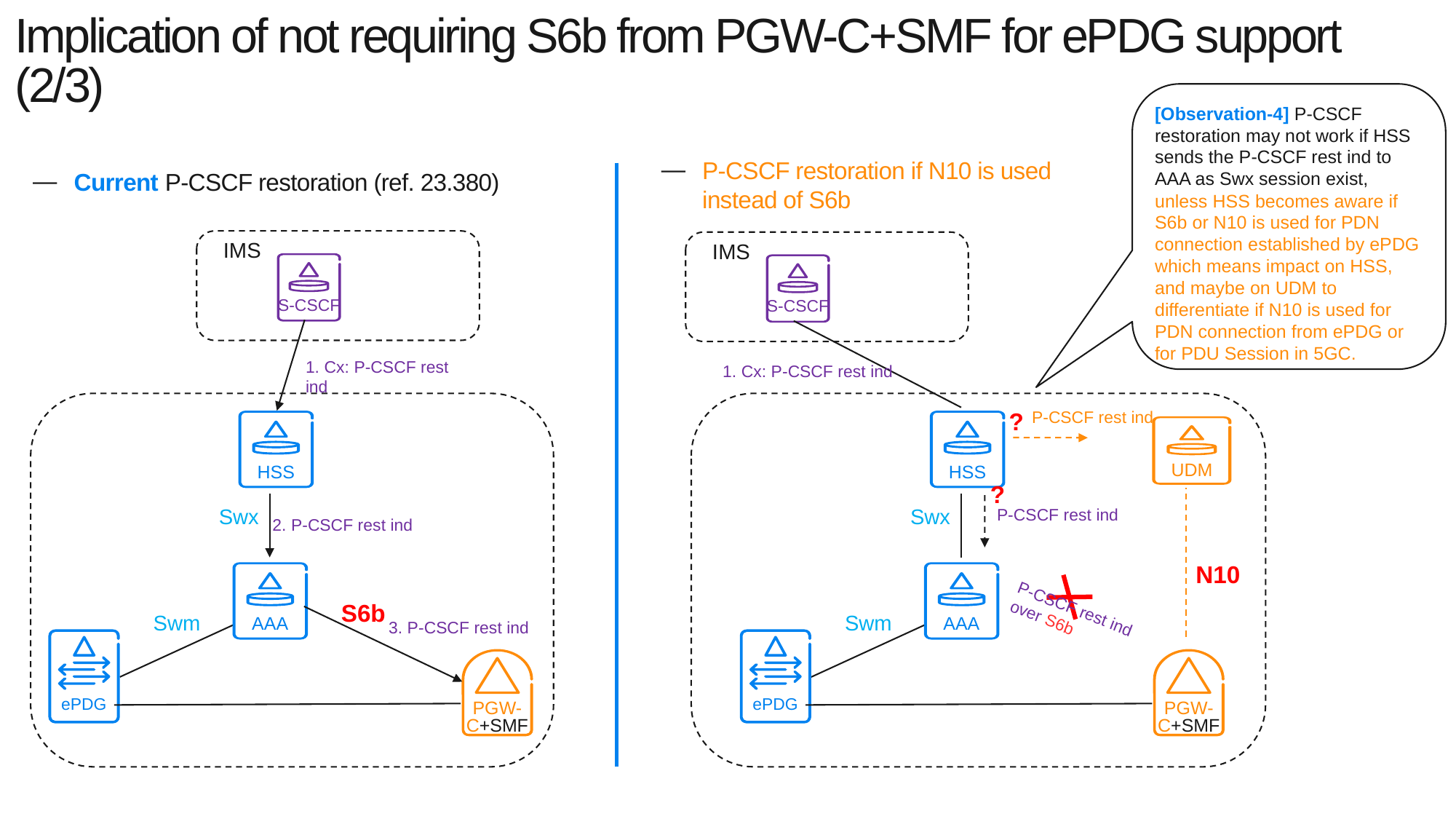

# Implication of not requiring S6b from PGW-C+SMF for ePDG support (2/3)
[Observation-4] P-CSCF restoration may not work if HSS sends the P-CSCF rest ind to AAA as Swx session exist, unless HSS becomes aware if S6b or N10 is used for PDN connection established by ePDG which means impact on HSS, and maybe on UDM to differentiate if N10 is used for PDN connection from ePDG or for PDU Session in 5GC.
P-CSCF restoration if N10 is used instead of S6b
Current P-CSCF restoration (ref. 23.380)

IMS
IMS

S-CSCF

S-CSCF
1. Cx: P-CSCF rest ind
1. Cx: P-CSCF rest ind

P-CSCF rest ind
?

HSS

AAA

HSS

AAA

UDM
?
Swx
Swx
P-CSCF rest ind
2. P-CSCF rest ind
N10
S6b
P-CSCF rest ind over S6b
Swm
Swm
3. P-CSCF rest ind

ePDG

ePDG

PGW-C+SMF

PGW-C+SMF